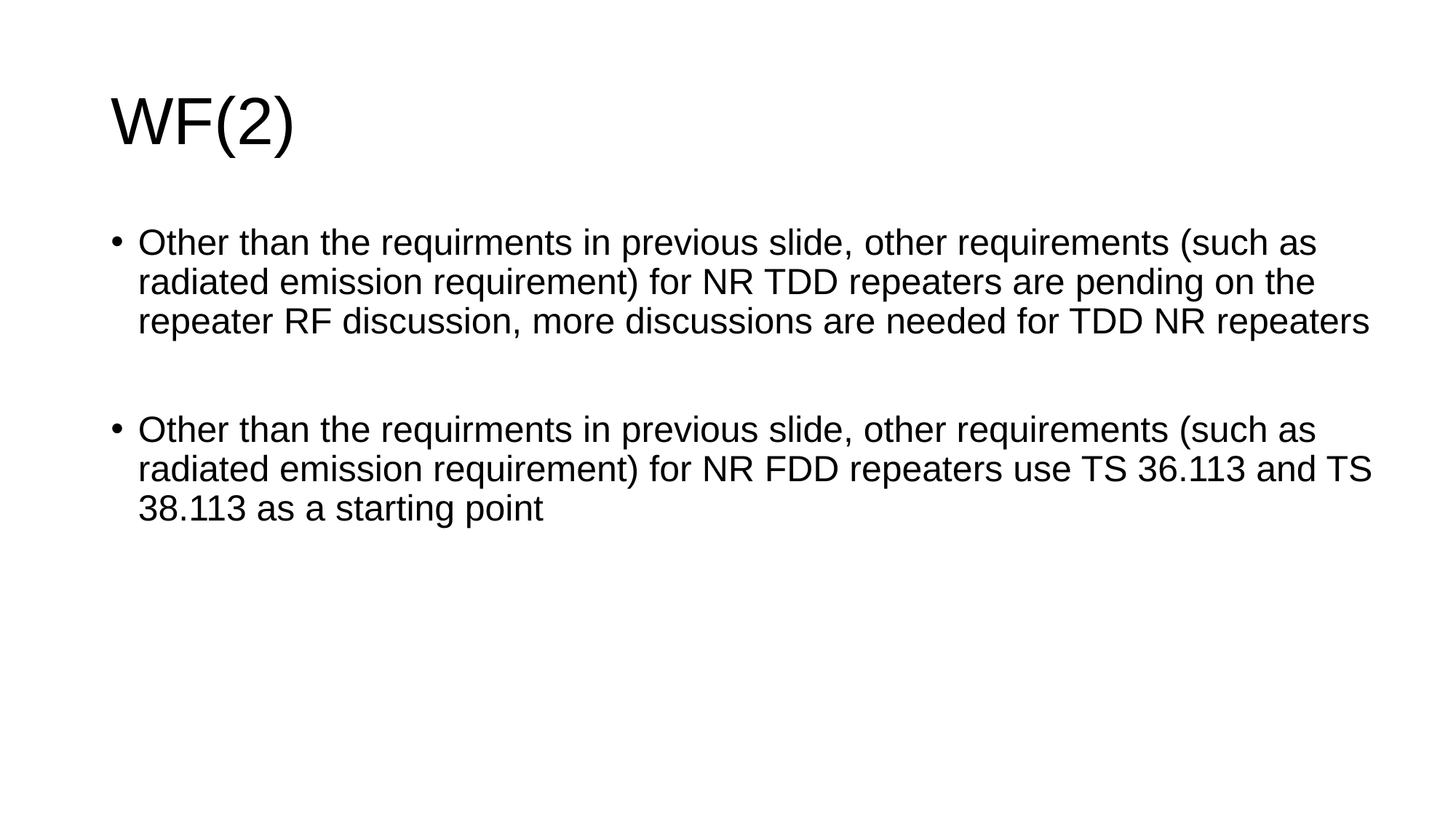

# WF(2)
Other than the requirments in previous slide, other requirements (such as radiated emission requirement) for NR TDD repeaters are pending on the repeater RF discussion, more discussions are needed for TDD NR repeaters

Other than the requirments in previous slide, other requirements (such as radiated emission requirement) for NR FDD repeaters use TS 36.113 and TS 38.113 as a starting point